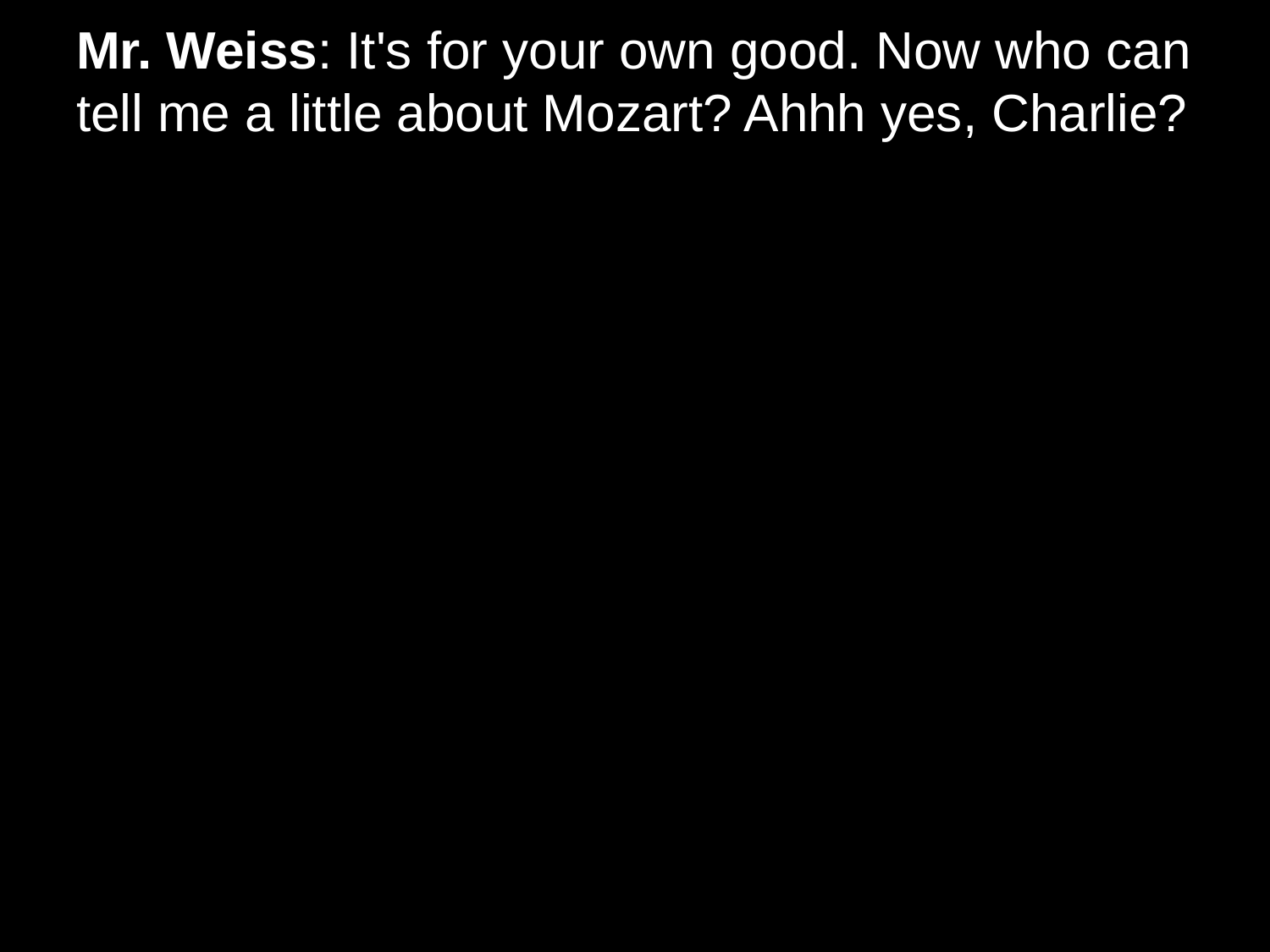

# Mr. Weiss: It's for your own good. Now who can tell me a little about Mozart? Ahhh yes, Charlie?